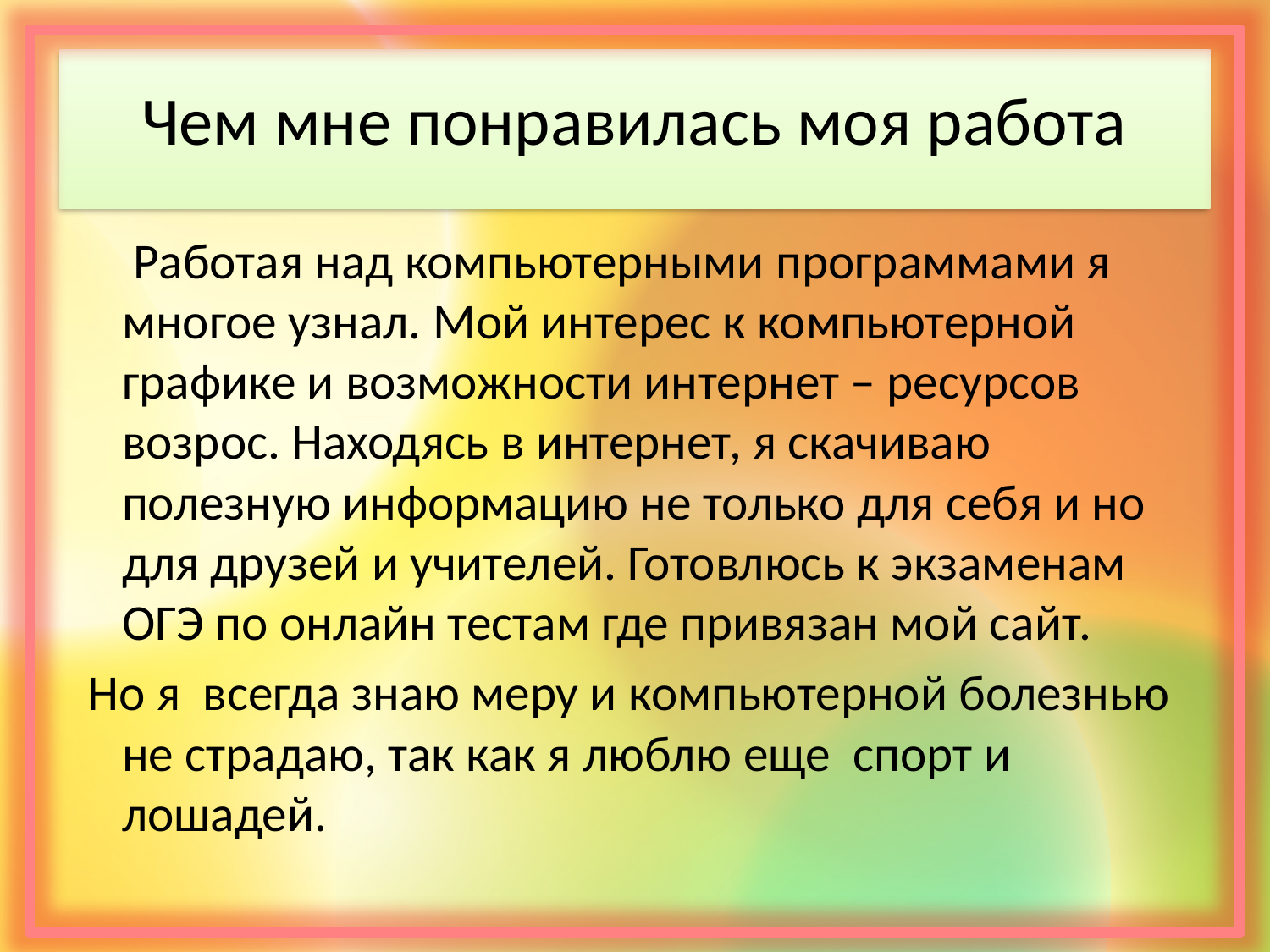

# Чем мне понравилась моя работа
     Работая над компьютерными программами я многое узнал. Мой интерес к компьютерной графике и возможности интернет – ресурсов возрос. Находясь в интернет, я скачиваю полезную информацию не только для себя и но  для друзей и учителей. Готовлюсь к экзаменам ОГЭ по онлайн тестам где привязан мой сайт.
 Но я  всегда знаю меру и компьютерной болезнью не страдаю, так как я люблю еще  спорт и лошадей.